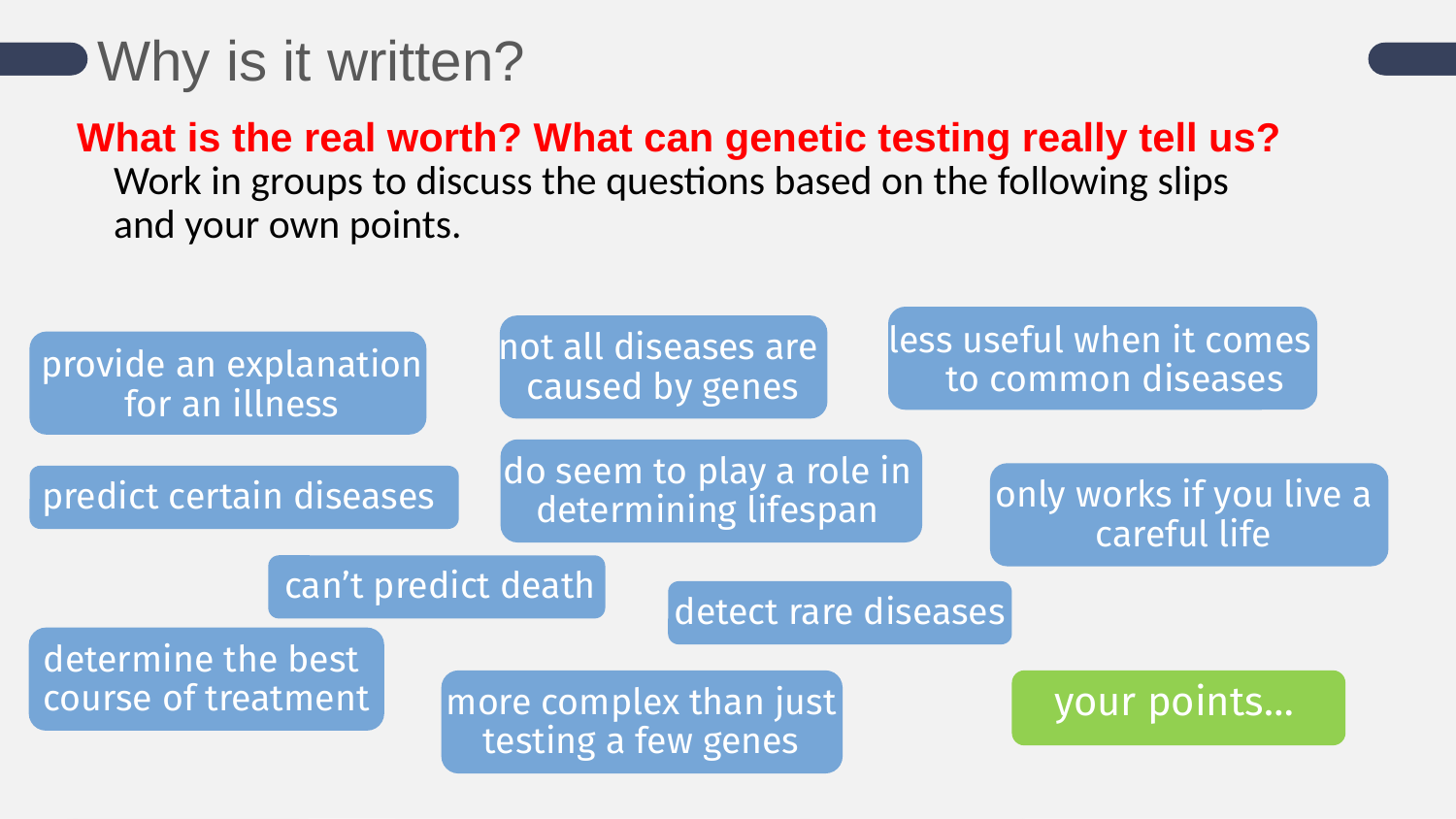

Why is it written?

What is the real worth? What can genetic testing really tell us?
    Work in groups to discuss the questions based on the following slips
    and your own points.

less useful when it comes
   to common diseases

not all diseases are
caused by genes

provide an explanation
for an illness

do seem to play a role in determining lifespan

only works if you live a careful life

predict certain diseases

can’t predict death

detect rare diseases

determine the best
course of treatment

more complex than just testing a few genes

your points…